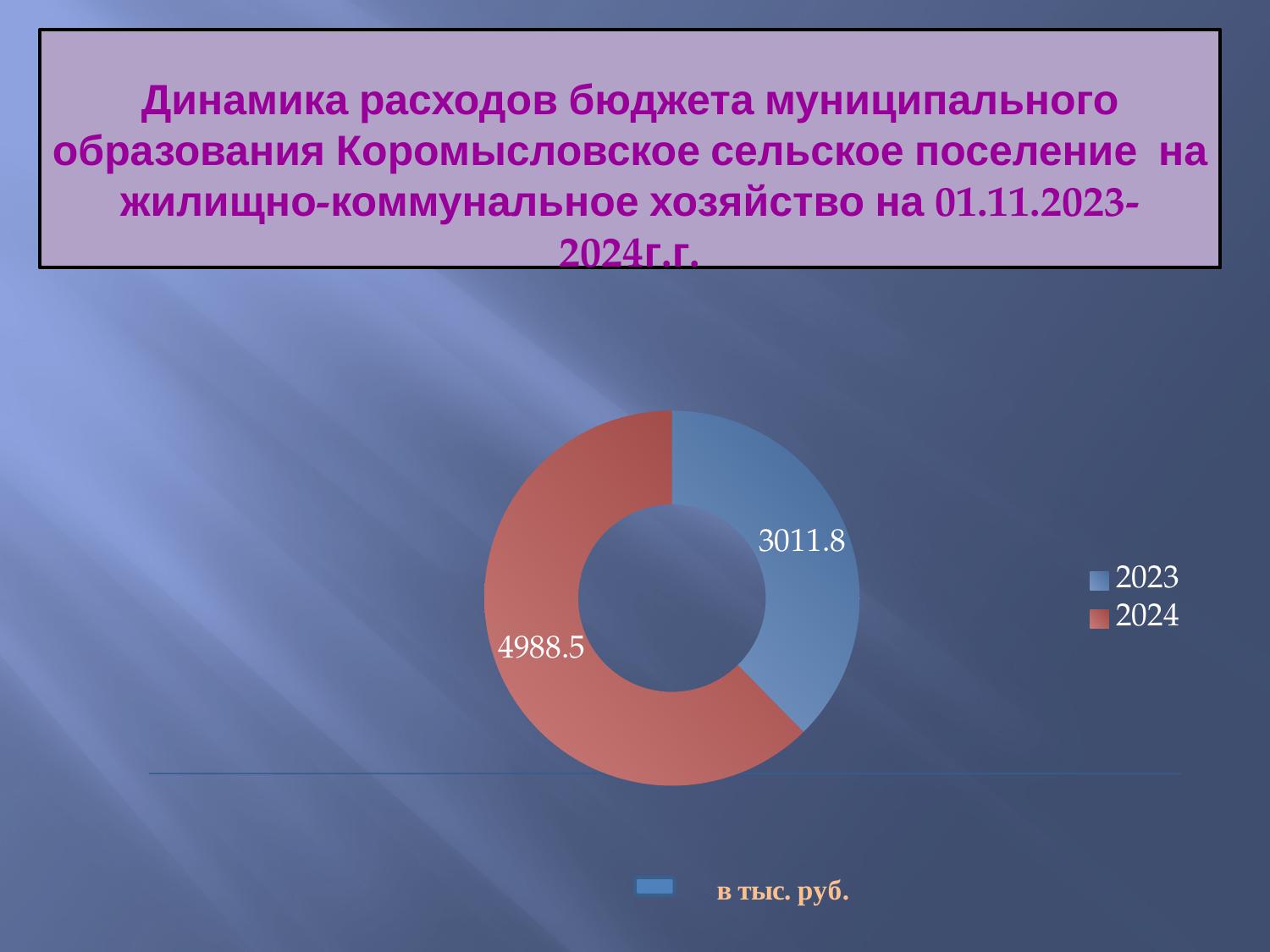

# Динамика расходов бюджета муниципального образования Коромысловское сельское поселение  на жилищно-коммунальное хозяйство на 01.11.2023-2024г.г.

### Chart

| Category | Столбец1 | Столбец2 |
|---|---|---|
| 2023 | 3011.8 | None |
| 2024 | 4988.5 | None |